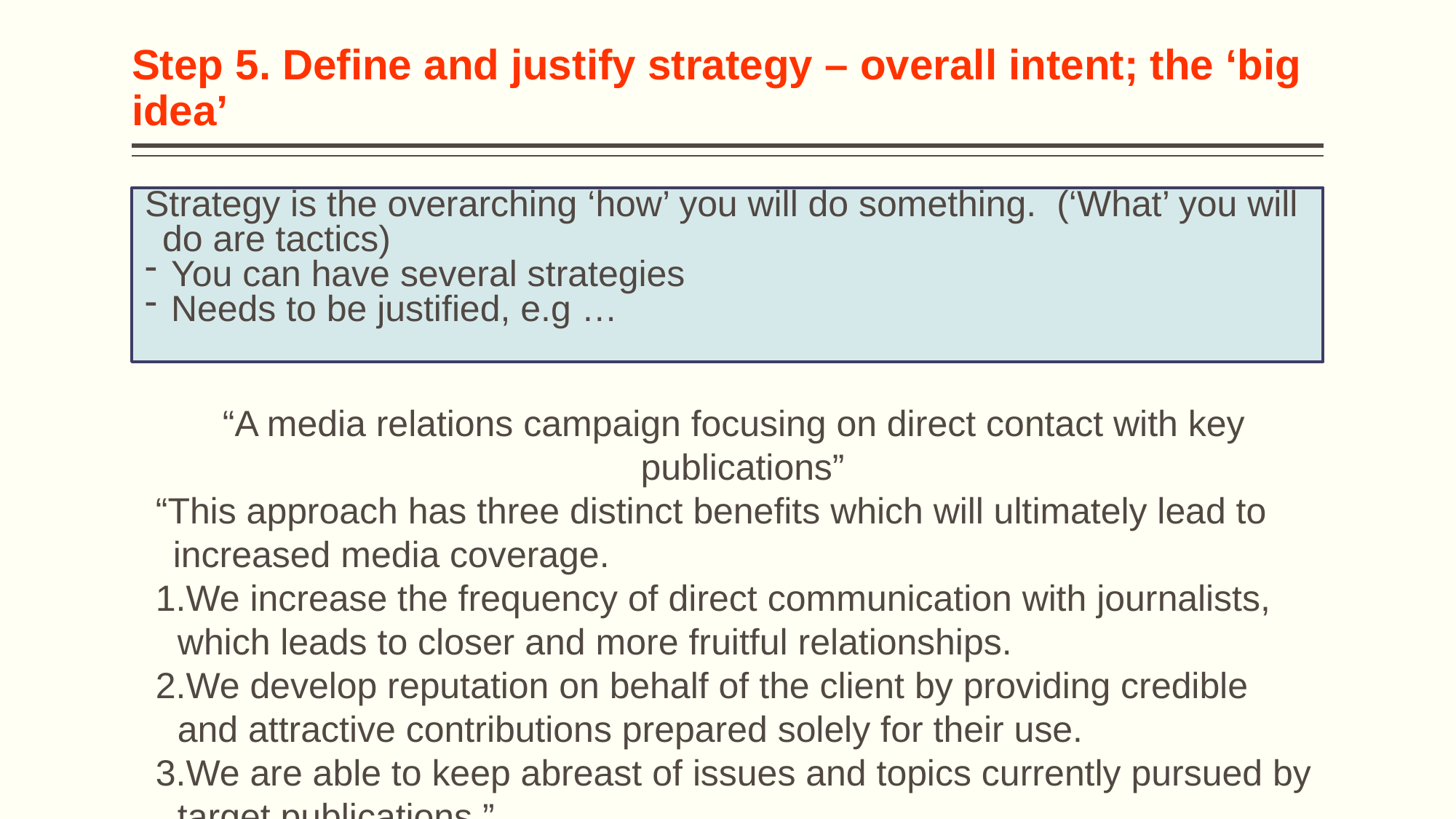

# Step 5. Define and justify strategy – overall intent; the ‘big idea’
Strategy is the overarching ‘how’ you will do something.  (‘What’ you will do are tactics)
You can have several strategies
Needs to be justified, e.g …

“A media relations campaign focusing on direct contact with key publications”
“This approach has three distinct benefits which will ultimately lead to increased media coverage.
We increase the frequency of direct communication with journalists, which leads to closer and more fruitful relationships.
We develop reputation on behalf of the client by providing credible and attractive contributions prepared solely for their use.
We are able to keep abreast of issues and topics currently pursued by target publications.”